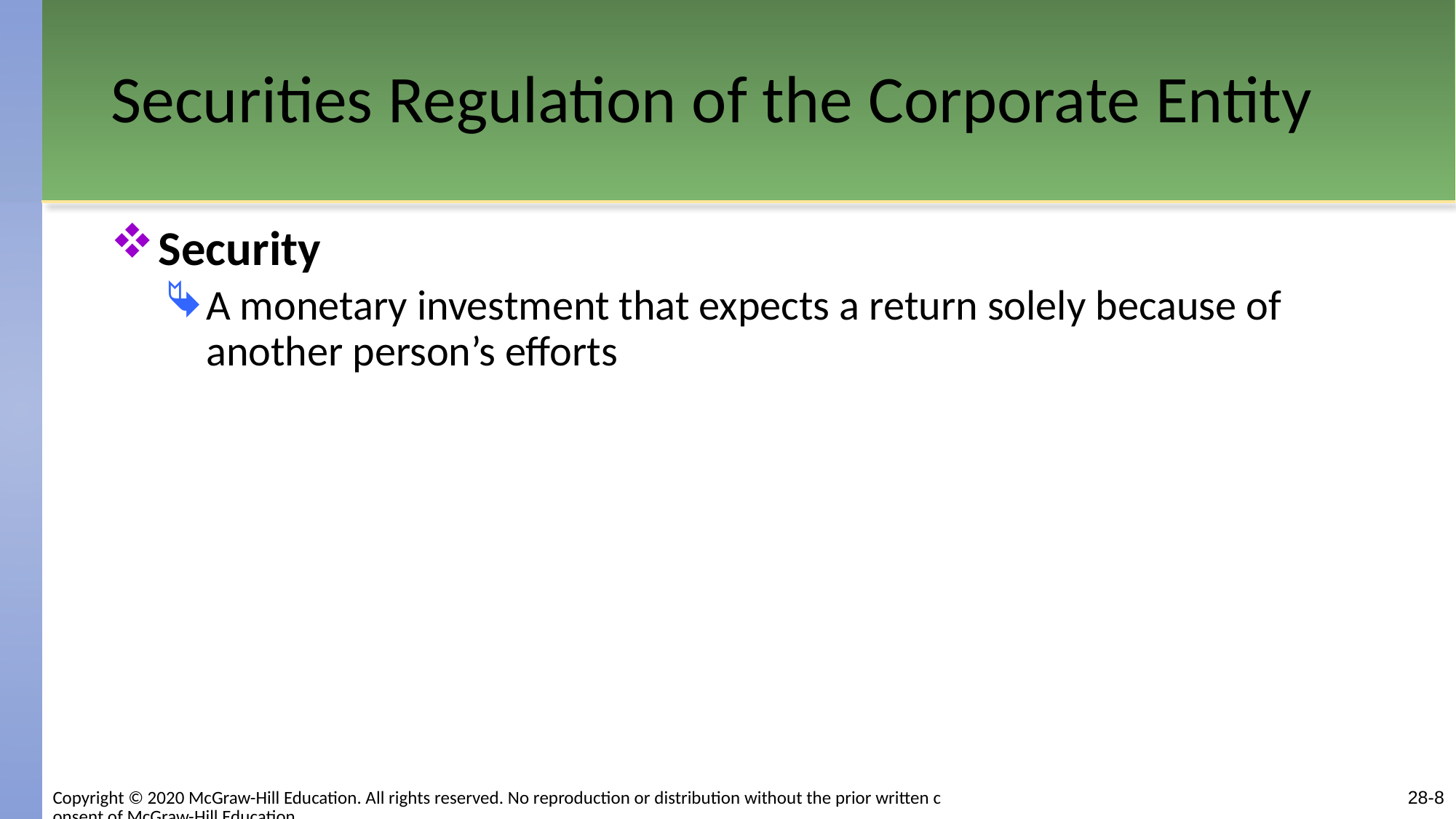

# Securities Regulation of the Corporate Entity
Security
A monetary investment that expects a return solely because of another person’s efforts

Copyright © 2020 McGraw-Hill Education. All rights reserved. No reproduction or distribution without the prior written consent of McGraw-Hill Education.
28-8